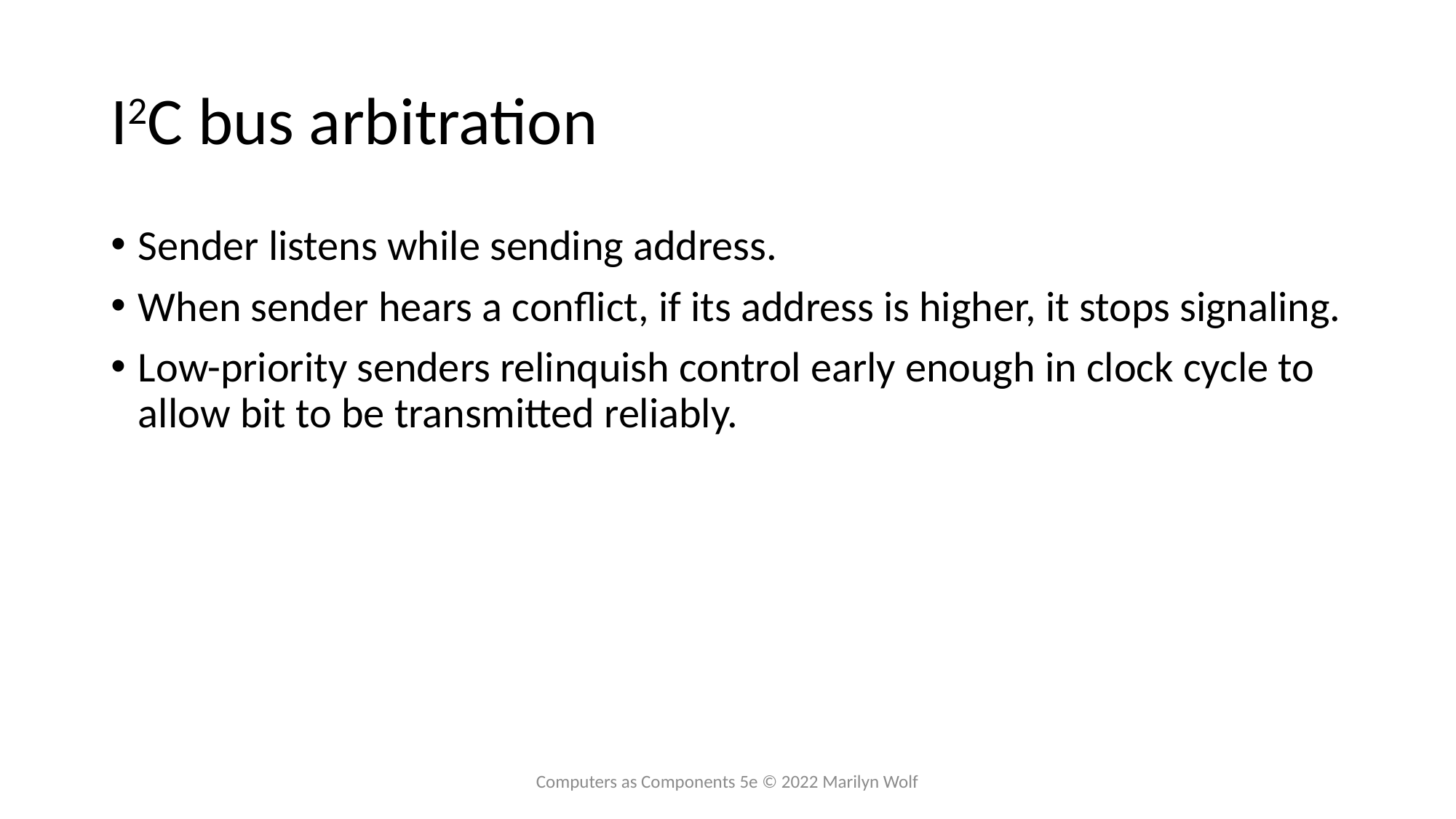

# I2C bus arbitration
Sender listens while sending address.
When sender hears a conflict, if its address is higher, it stops signaling.
Low-priority senders relinquish control early enough in clock cycle to allow bit to be transmitted reliably.
Computers as Components 5e © 2022 Marilyn Wolf